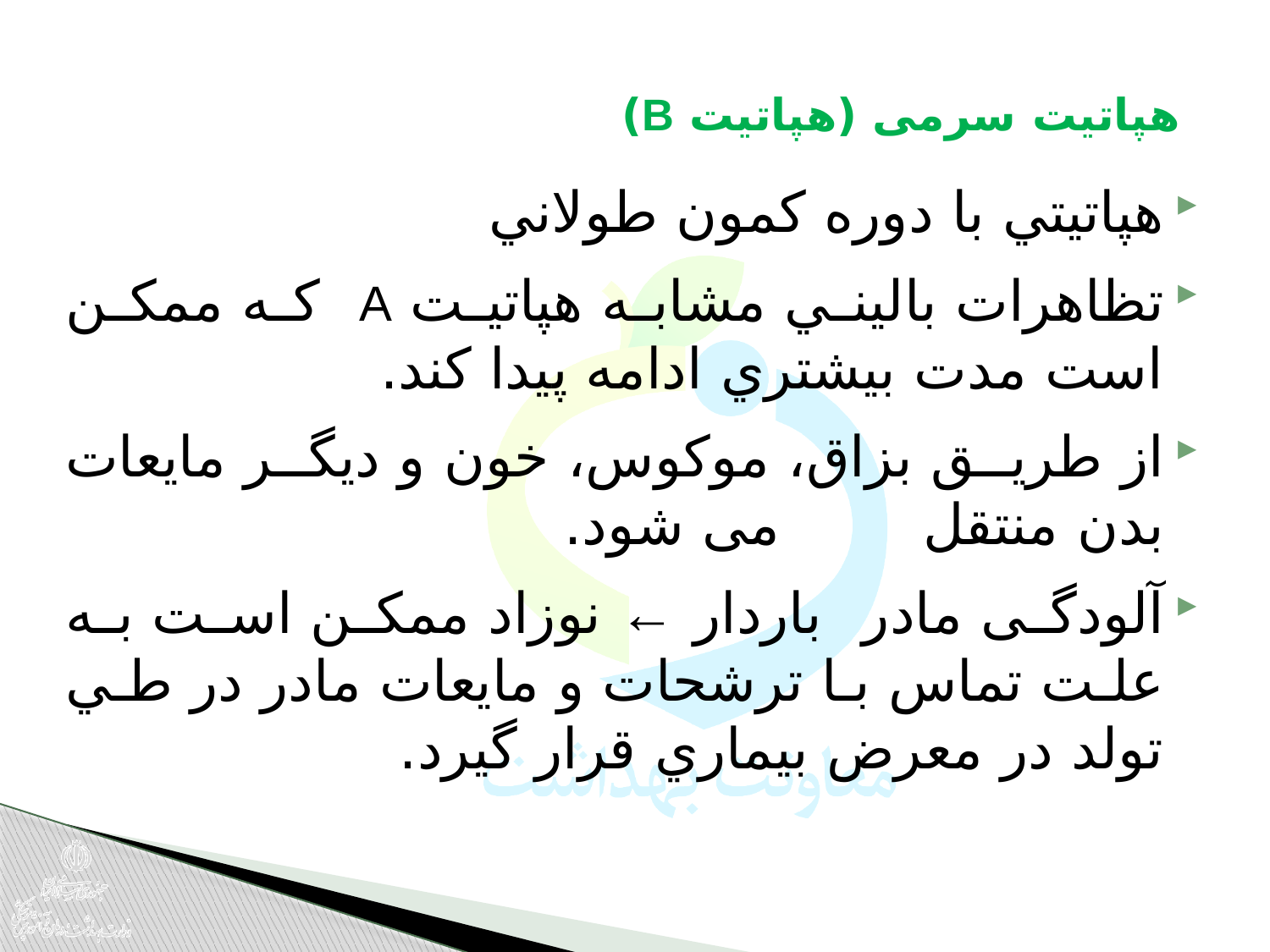

# هپاتيت سرمی (هپاتیت B)
هپاتيتي با دوره كمون طولا‌ني
تظاهرات باليني مشابه هپاتيت A که ممكن است مدت بيشتري ادامه پيدا كند.
از طريق بزاق، موكوس، خون و ديگر مايعات بدن منتقل        می شود.
آلودگی مادر باردار ← نوزاد ممكن است به علت تماس با ترشحات و مايعات مادر در طي تولد در معرض بيماري قرار گيرد.